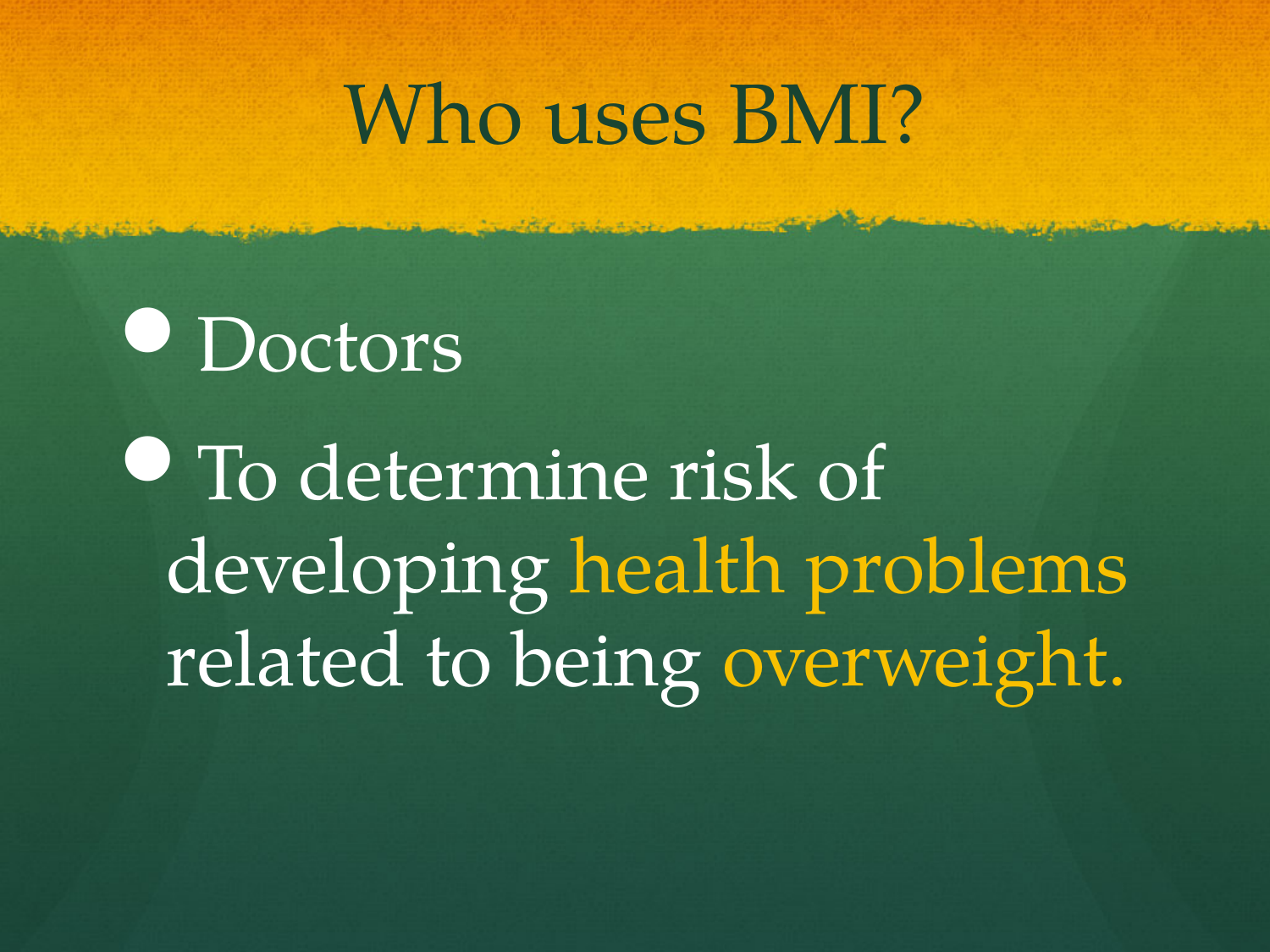

# Who uses BMI?
Doctors
To determine risk of developing health problems related to being overweight.